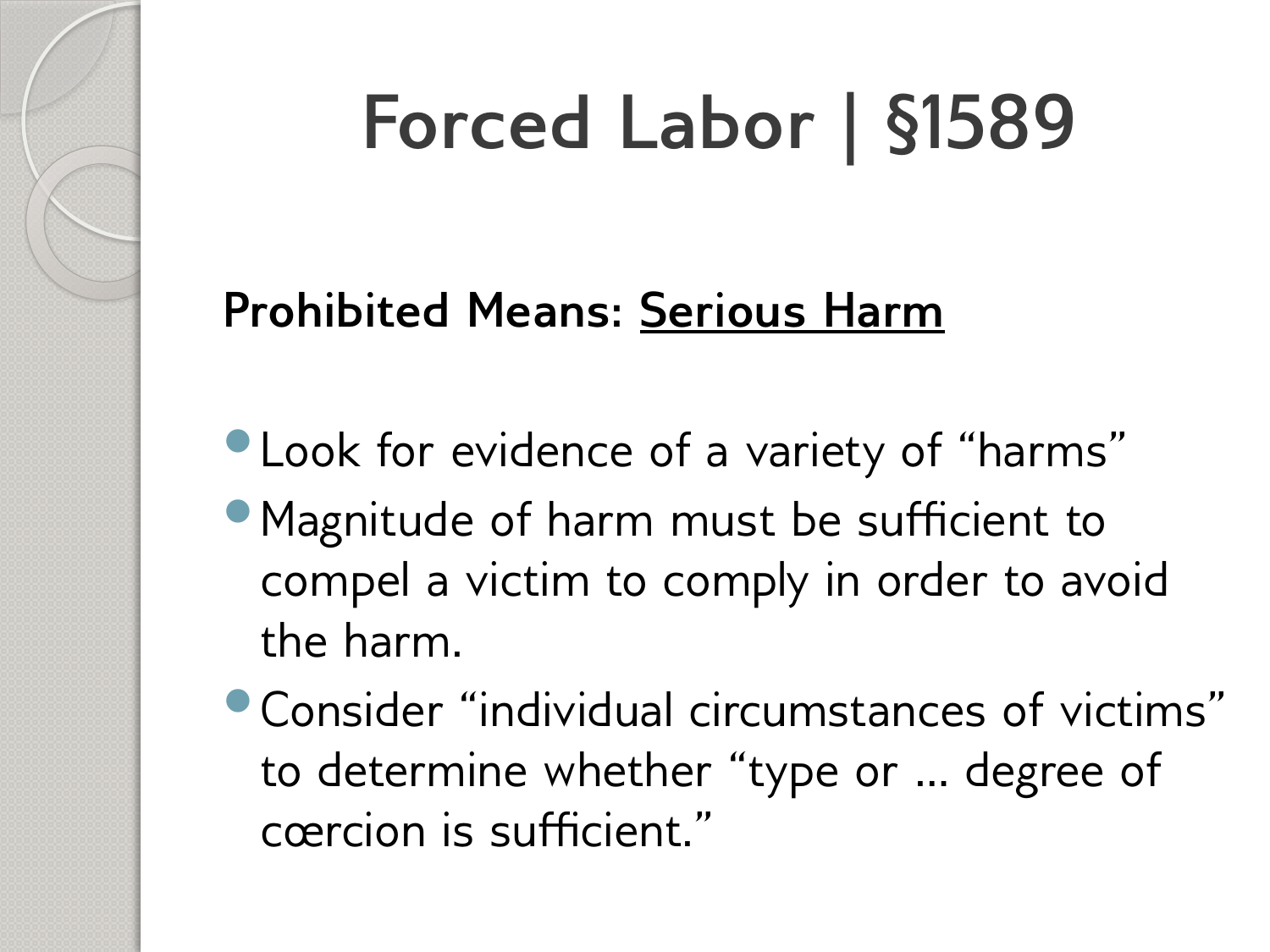

# Forced Labor | §1589

Prohibited Means: Serious Harm

Look for evidence of a variety of “harms”
Magnitude of harm must be sufficient to compel a victim to comply in order to avoid the harm.
Consider “individual circumstances of victims” to determine whether “type or … degree of coercion is sufficient.”